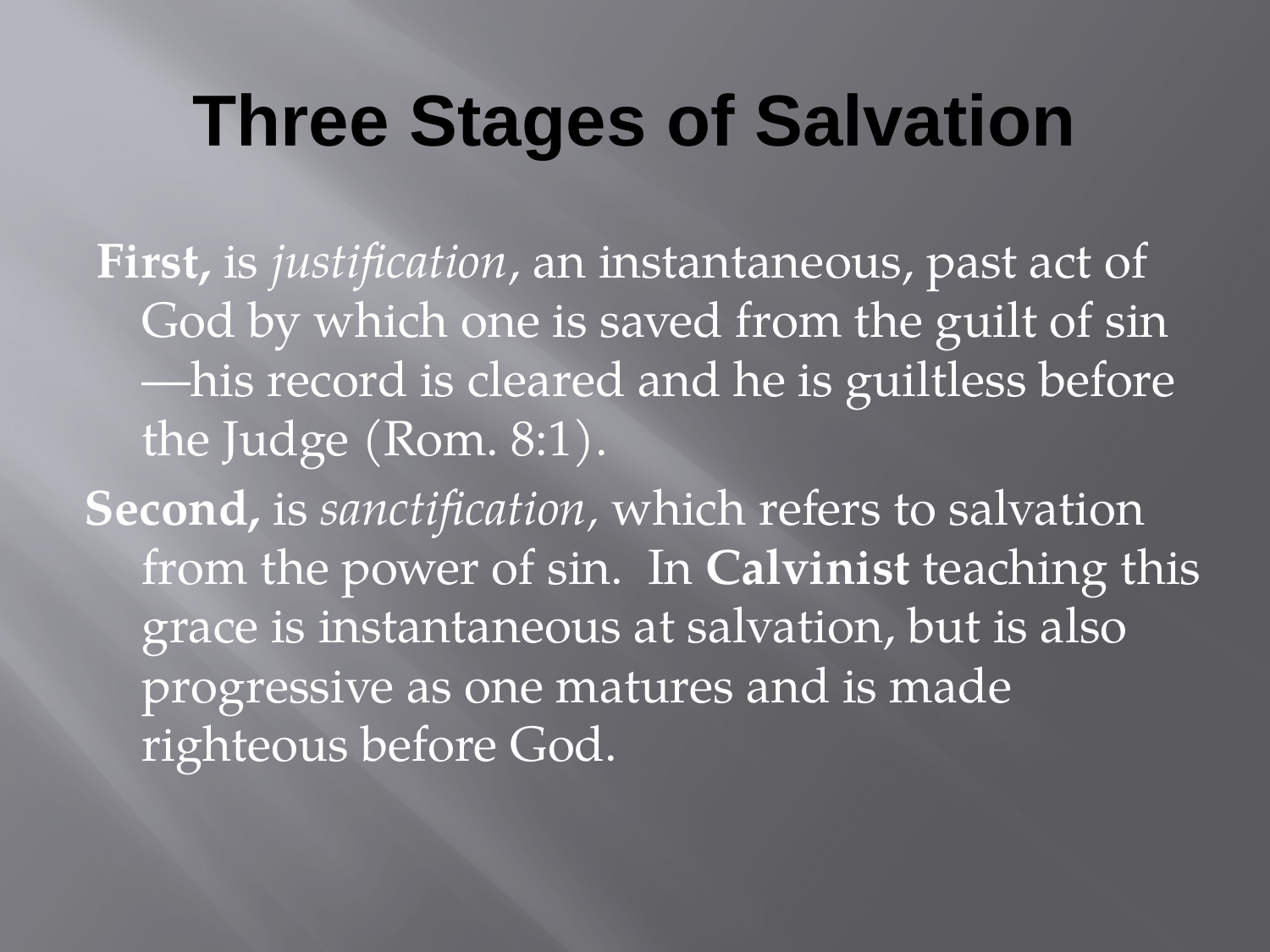

# Three Stages of Salvation
 First, is justification, an instantaneous, past act of God by which one is saved from the guilt of sin—his record is cleared and he is guiltless before the Judge (Rom. 8:1).
Second, is sanctification, which refers to salvation from the power of sin.  In Calvinist teaching this grace is instantaneous at salvation, but is also progressive as one matures and is made righteous before God.